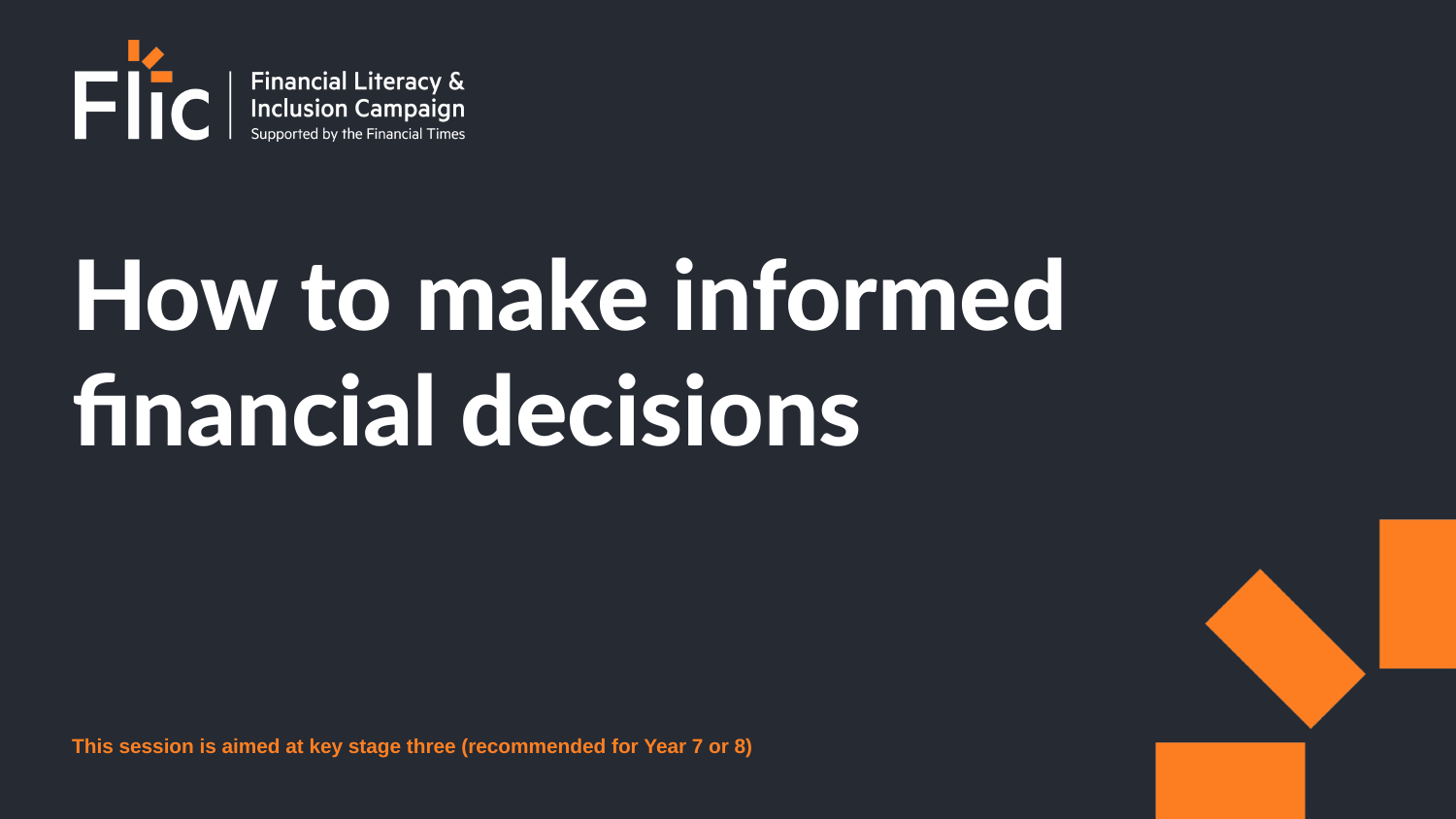

# How to make informed financial decisions
This session is aimed at key stage three (recommended for Year 7 or 8)
1